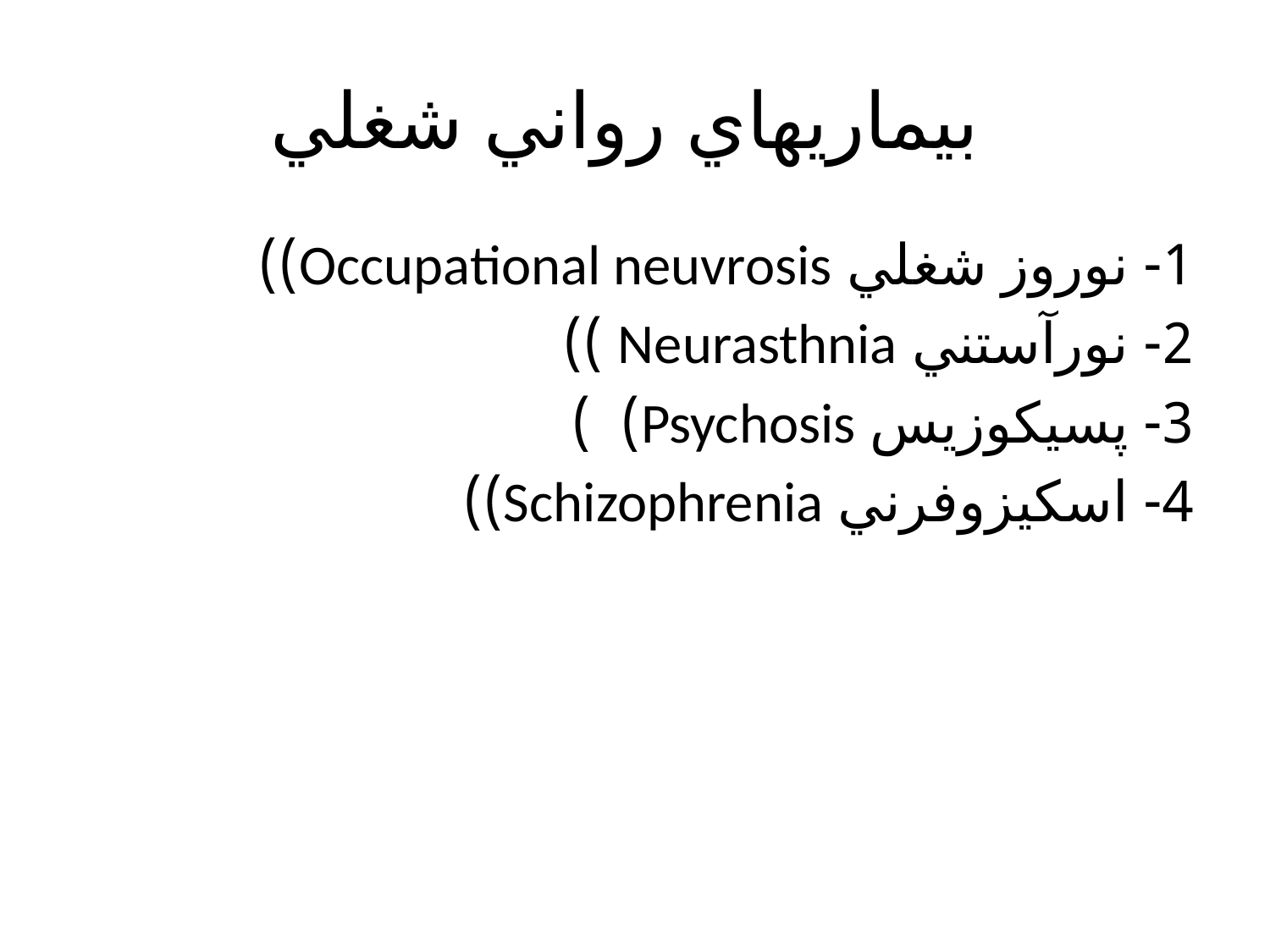

# بيماريهاي رواني شغلي
1- نوروز شغلي Occupational neuvrosis))
2- نورآستني Neurasthnia ))
3- پسيكوزيس Psychosis)  )
4- اسكيزوفرني Schizophrenia))